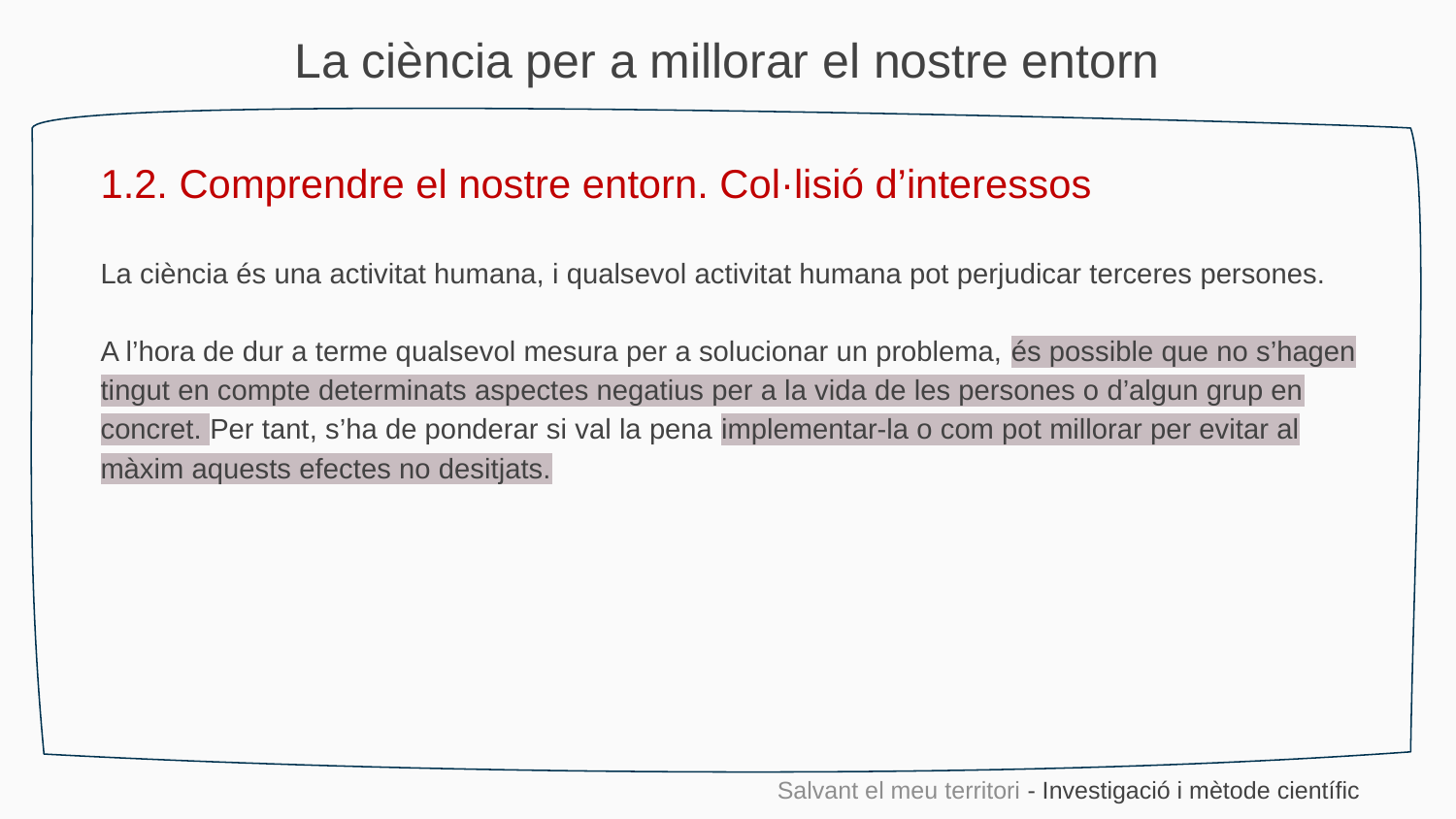

La ciència per a millorar el nostre entorn

1.2. Comprendre el nostre entorn. Col·lisió d’interessos

La ciència és una activitat humana, i qualsevol activitat humana pot perjudicar terceres persones.

A l’hora de dur a terme qualsevol mesura per a solucionar un problema, és possible que no s’hagen tingut en compte determinats aspectes negatius per a la vida de les persones o d’algun grup en concret. Per tant, s’ha de ponderar si val la pena implementar-la o com pot millorar per evitar al màxim aquests efectes no desitjats.

Salvant el meu territori - Investigació i mètode científic